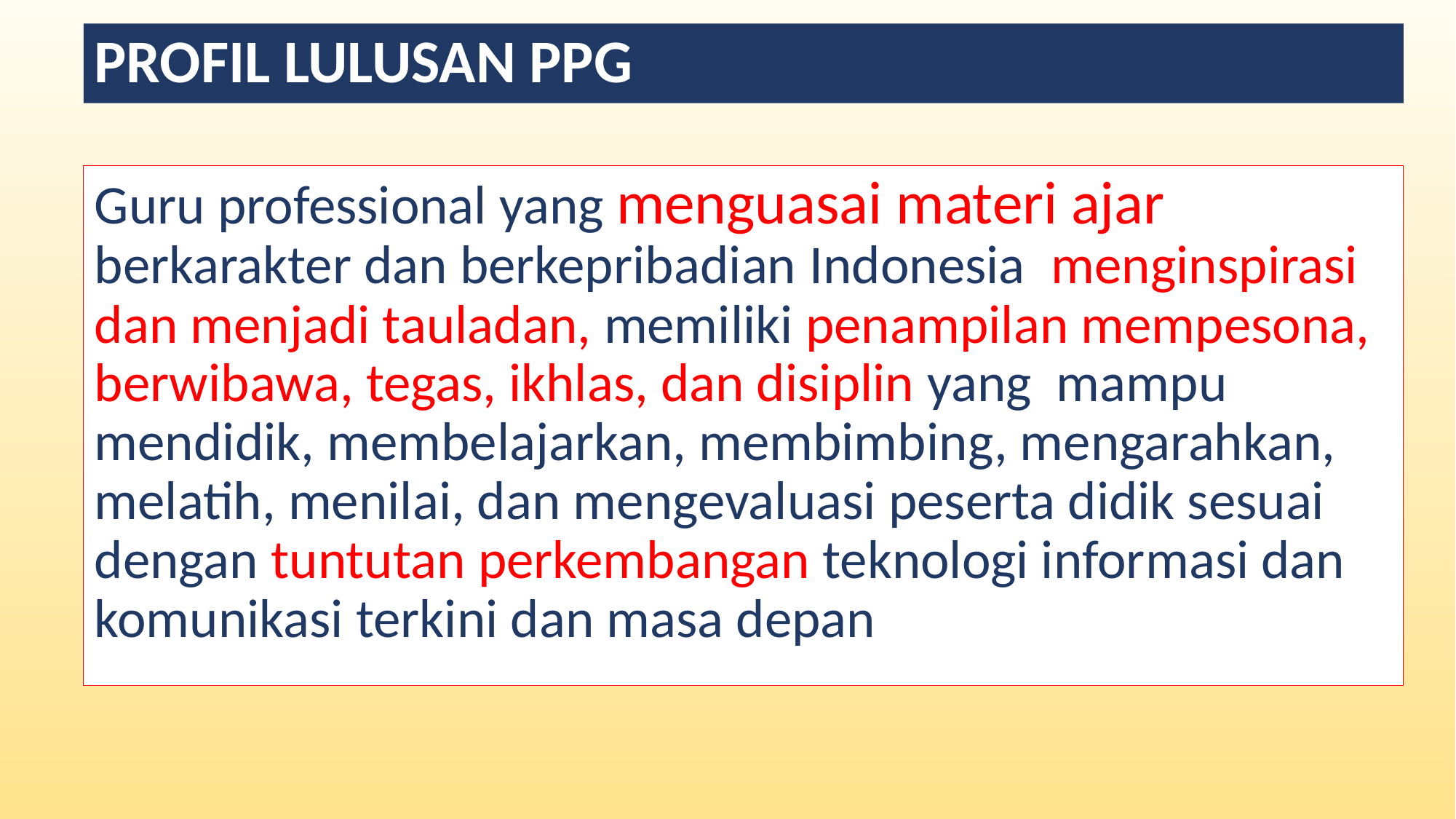

# PROFIL LULUSAN PPG
Guru professional yang menguasai materi ajar, berkarakter dan berkepribadian Indonesia, menginspirasi dan menjadi tauladan, memiliki penampilan mempesona, berwibawa, tegas, ikhlas, dan disiplin yang  mampu mendidik, membelajarkan, membimbing, mengarahkan, melatih, menilai, dan mengevaluasi peserta didik sesuai dengan tuntutan perkembangan teknologi informasi dan komunikasi terkini dan masa depan